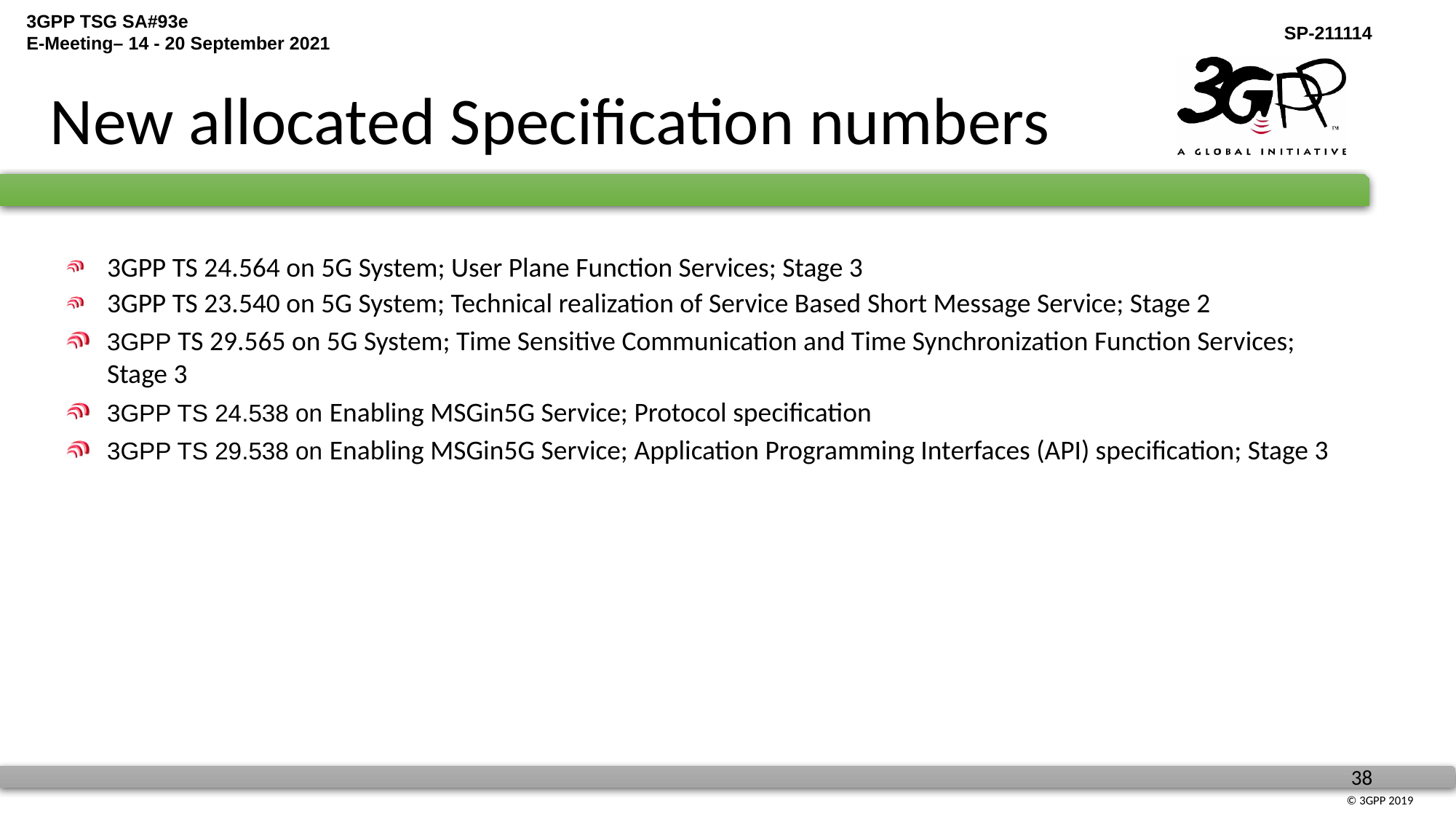

# New allocated Specification numbers
3GPP TS 24.564 on 5G System; User Plane Function Services; Stage 3
3GPP TS 23.540 on 5G System; Technical realization of Service Based Short Message Service; Stage 2
3GPP TS 29.565 on 5G System; Time Sensitive Communication and Time Synchronization Function Services; Stage 3
3GPP TS 24.538 on Enabling MSGin5G Service; Protocol specification
3GPP TS 29.538 on Enabling MSGin5G Service; Application Programming Interfaces (API) specification; Stage 3